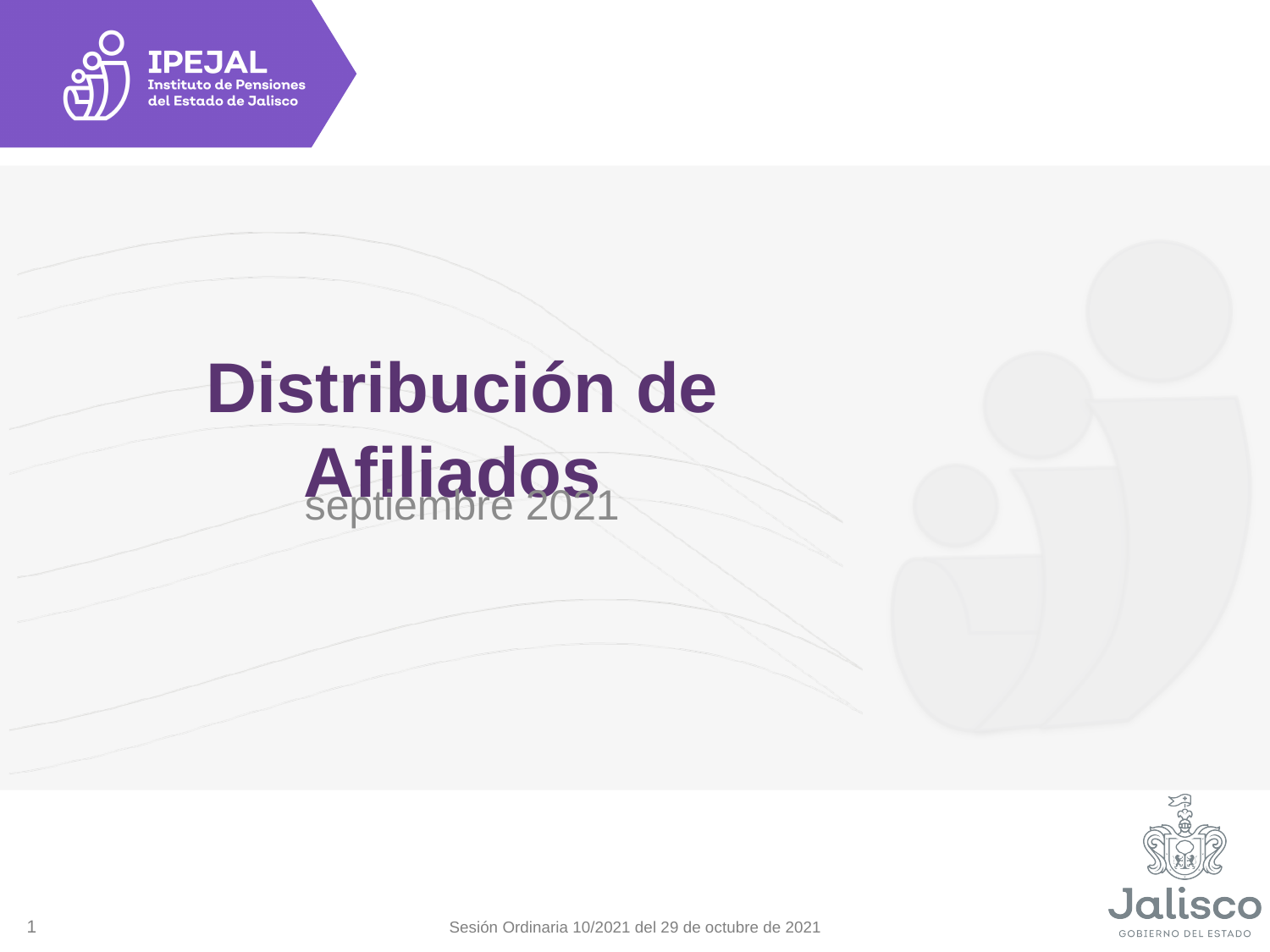

# Distribución de Afiliados
septiembre 2021
1
Sesión Ordinaria 10/2021 del 29 de octubre de 2021